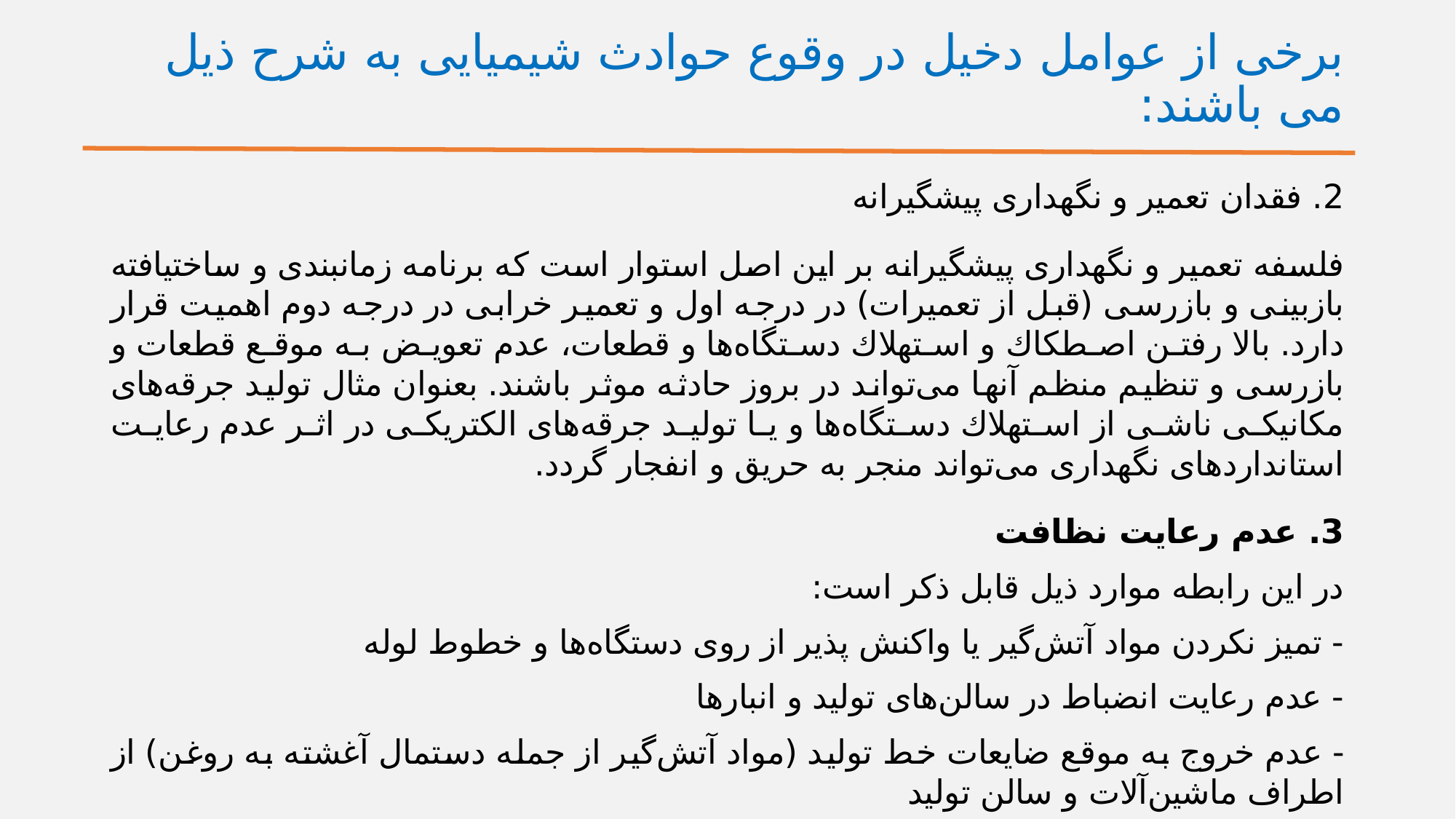

# برخی از عوامل دخیل در وقوع حوادث شیمیایی به شرح ذیل می باشند:
2. فقدان تعمیر و نگهداری پیشگیرانه
فلسفه تعمیر و نگهداری پیشگیرانه بر این اصل استوار است كه برنامه زمانبندی و ساخت‏یافته بازبینی و بازرسی (قبل از تعمیرات) در درجه اول و تعمیر خرابی در درجه دوم اهمیت قرار دارد. بالا رفتن اصطكاك و استهلاك دستگاه‌ها و قطعات، عدم تعویض به موقع قطعات و بازرسی و تنظیم منظم آنها می‌تواند در بروز حادثه موثر باشند. بعنوان مثال تولید جرقه‌های مكانیكی ناشی از استهلاك دستگاه‌ها و یا تولید جرقه‌های الكتریكی در اثر عدم رعایت استانداردهای نگهداری می‌تواند منجر به حریق و انفجار گردد.
3. عدم رعایت نظافت
در این رابطه موارد ذیل قابل ذكر است:
- تمیز نکردن مواد آتش‌گیر یا واكنش پذیر از روی دستگاه‌ها و خطوط لوله
- عدم رعایت انضباط در سالن‌های تولید و انبارها
- عدم خروج به موقع ضایعات خط تولید (مواد آتش‌گیر از جمله دستمال آغشته به روغن) از اطراف ماشین‌آلات و سالن تولید
- انباشت بیش از حد ضایعات و مواد آتش‏گیر در درون محوطه و قرار دادن آنها در معرض نور خورشید برای مدت طولانی